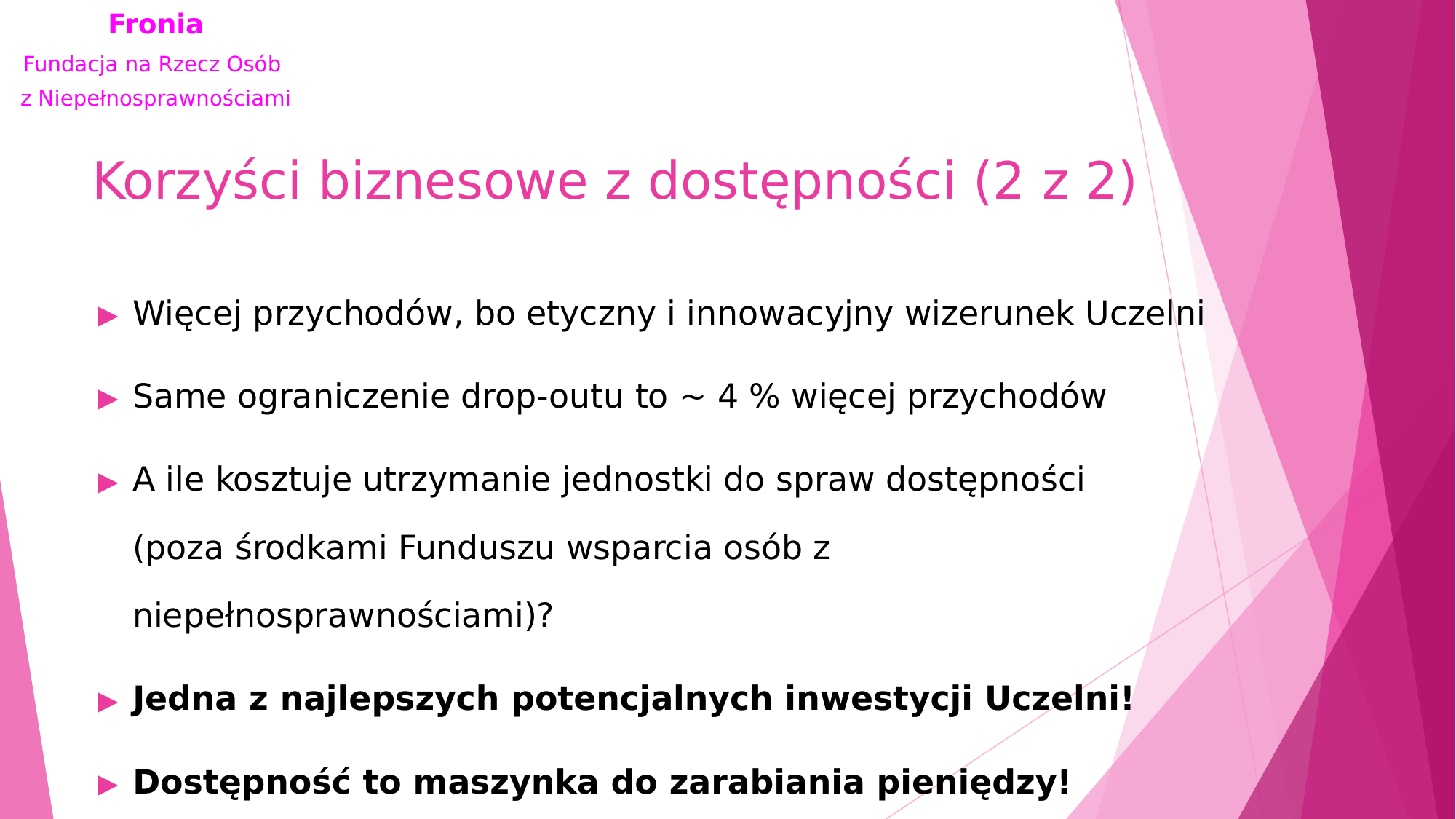

# Korzyści biznesowe z dostępności (2 z 2)
Więcej przychodów, bo etyczny i innowacyjny wizerunek Uczelni
Same ograniczenie drop-outu to ~ 4 % więcej przychodów
A ile kosztuje utrzymanie jednostki do spraw dostępności (poza środkami Funduszu wsparcia osób z niepełnosprawnościami)?
Jedna z najlepszych potencjalnych inwestycji Uczelni!
Dostępność to maszynka do zarabiania pieniędzy!